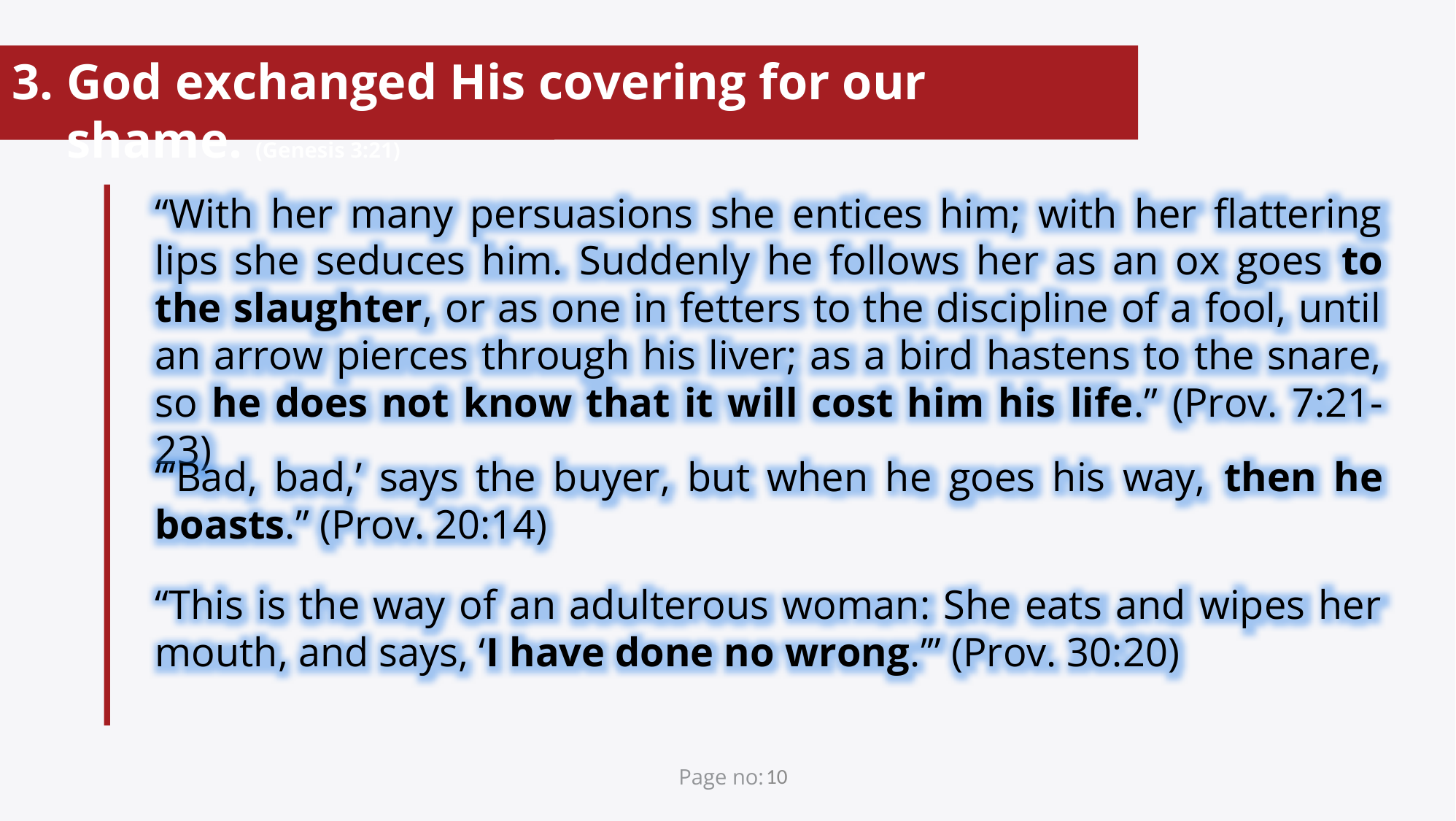

God exchanged His covering for our shame. (Genesis 3:21)

“With her many persuasions she entices him; with her flattering lips she seduces him. Suddenly he follows her as an ox goes to the slaughter, or as one in fetters to the discipline of a fool, until an arrow pierces through his liver; as a bird hastens to the snare, so he does not know that it will cost him his life.” (Prov. 7:21-23)
“‘Bad, bad,’ says the buyer, but when he goes his way, then he boasts.” (Prov. 20:14)
“This is the way of an adulterous woman: She eats and wipes her mouth, and says, ‘I have done no wrong.’” (Prov. 30:20)